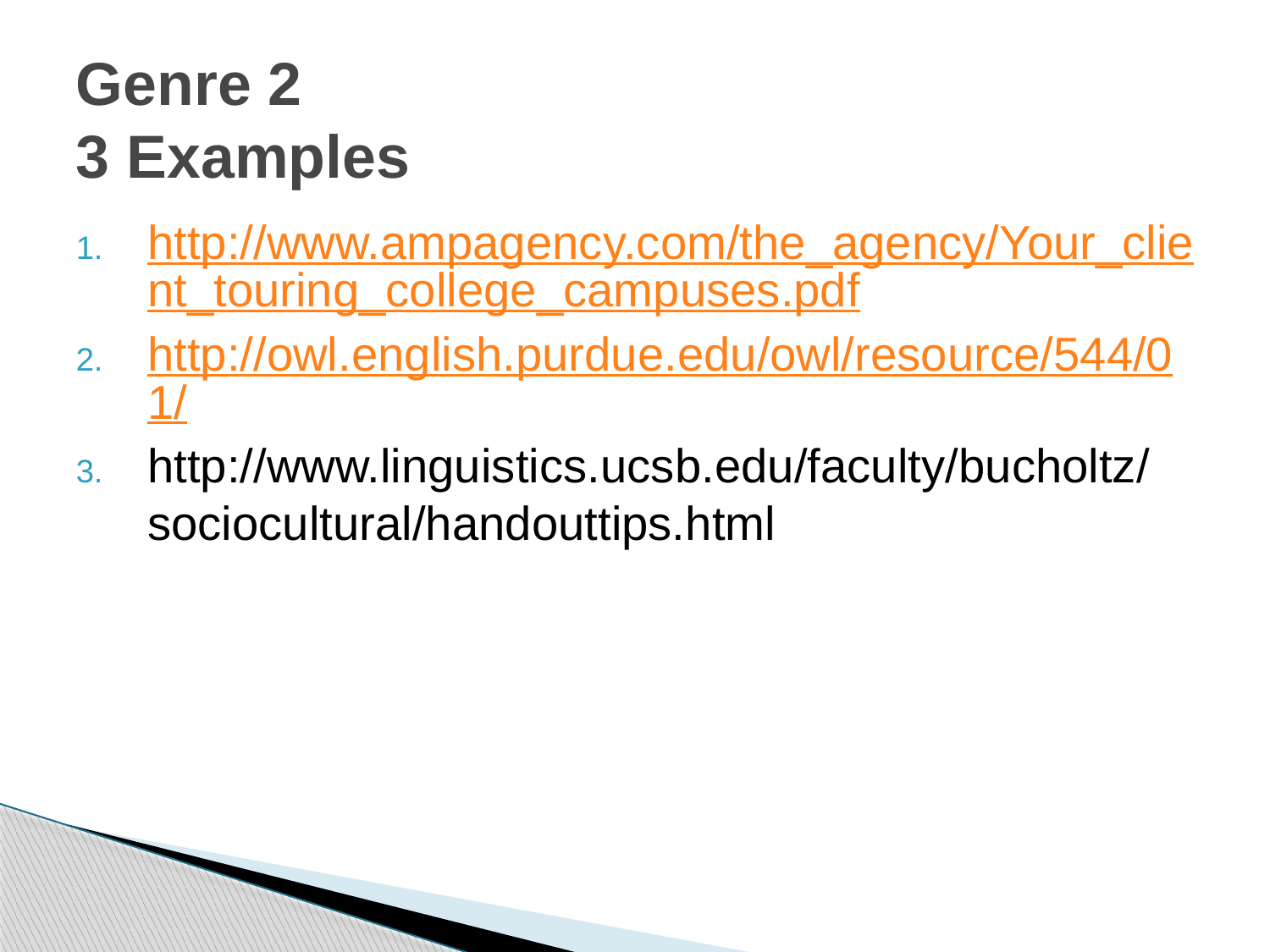

# Genre 2 3 Examples
http://www.ampagency.com/the_agency/Your_client_touring_college_campuses.pdf
http://owl.english.purdue.edu/owl/resource/544/01/
http://www.linguistics.ucsb.edu/faculty/bucholtz/sociocultural/handouttips.html